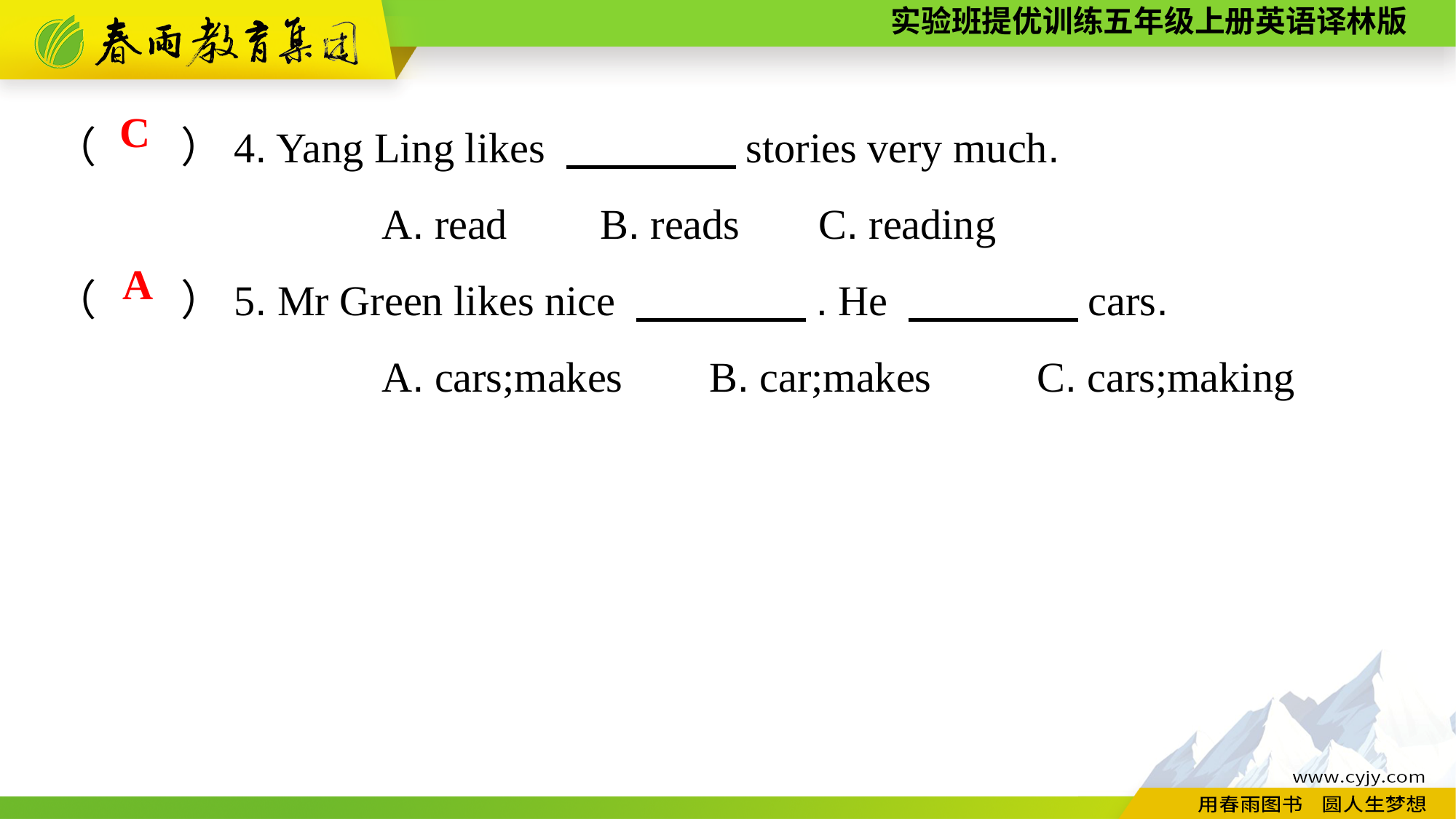

（　　）4. Yang Ling likes 　　　　stories very much.
			A. read	B. reads	C. reading
（　　）5. Mr Green likes nice 　　　　. He 　　　　cars.
			A. cars;makes	B. car;makes	C. cars;making
C
A